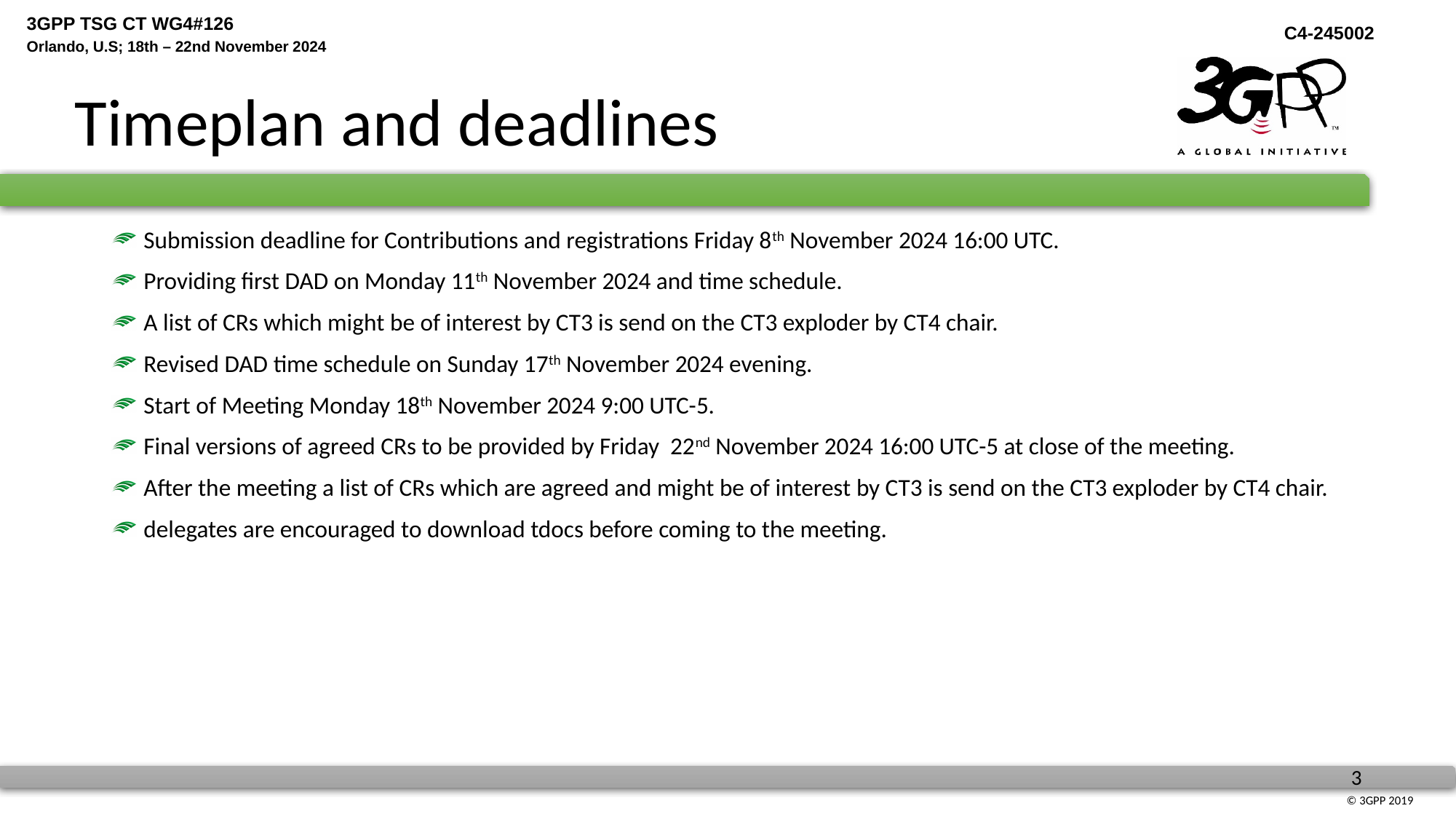

# Timeplan and deadlines
 Submission deadline for Contributions and registrations Friday 8th November 2024 16:00 UTC.
 Providing first DAD on Monday 11th November 2024 and time schedule.
 A list of CRs which might be of interest by CT3 is send on the CT3 exploder by CT4 chair.
 Revised DAD time schedule on Sunday 17th November 2024 evening.
 Start of Meeting Monday 18th November 2024 9:00 UTC-5.
 Final versions of agreed CRs to be provided by Friday  22nd November 2024 16:00 UTC-5 at close of the meeting.
 After the meeting a list of CRs which are agreed and might be of interest by CT3 is send on the CT3 exploder by CT4 chair.
 delegates are encouraged to download tdocs before coming to the meeting.